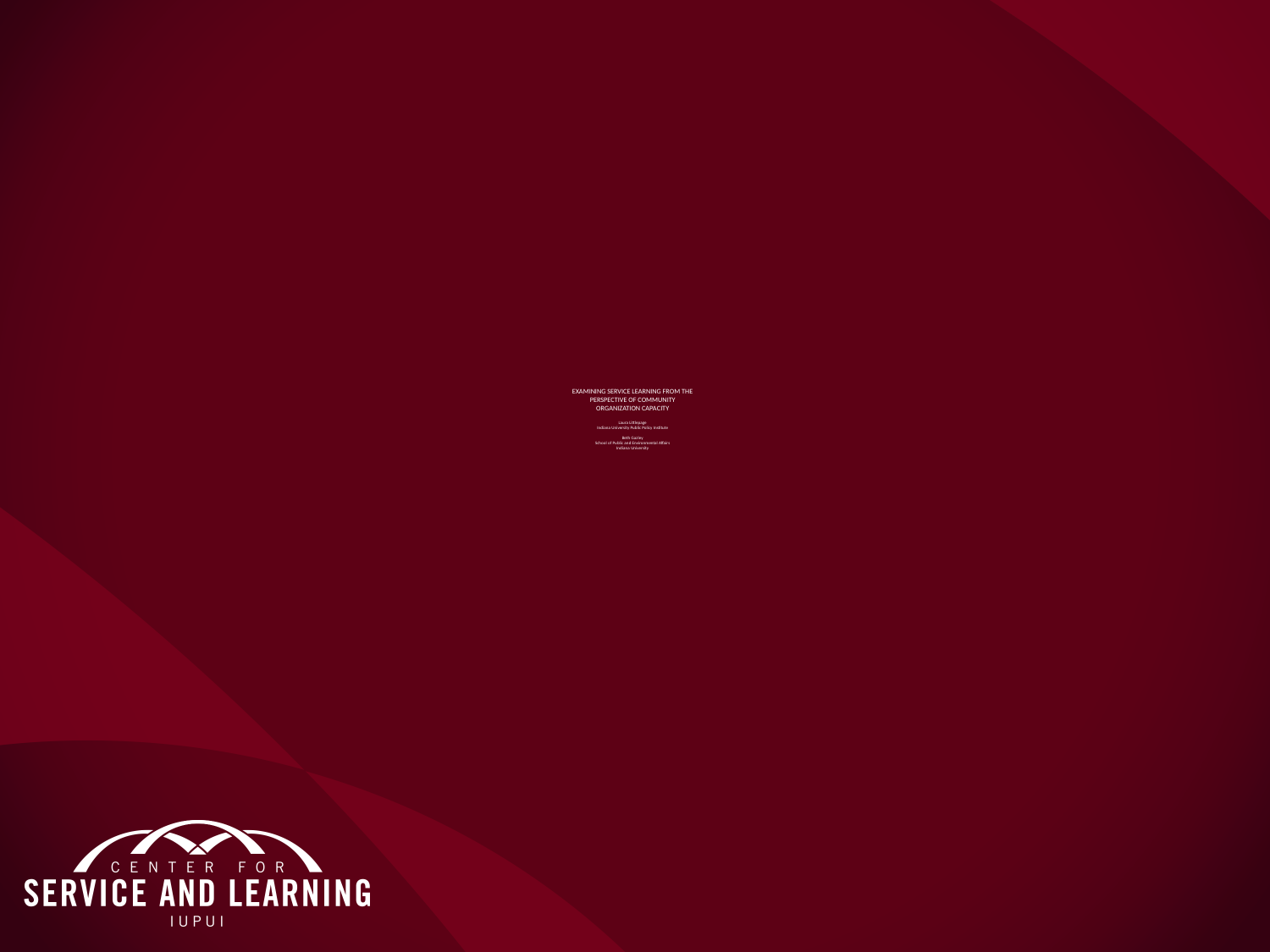

# EXAMINING SERVICE LEARNING FROM THE PERSPECTIVE OF COMMUNITY ORGANIZATION CAPACITY Laura Littlepage Indiana University Public Policy Institute Beth Gazley School of Public and Environmental Affairs Indiana University